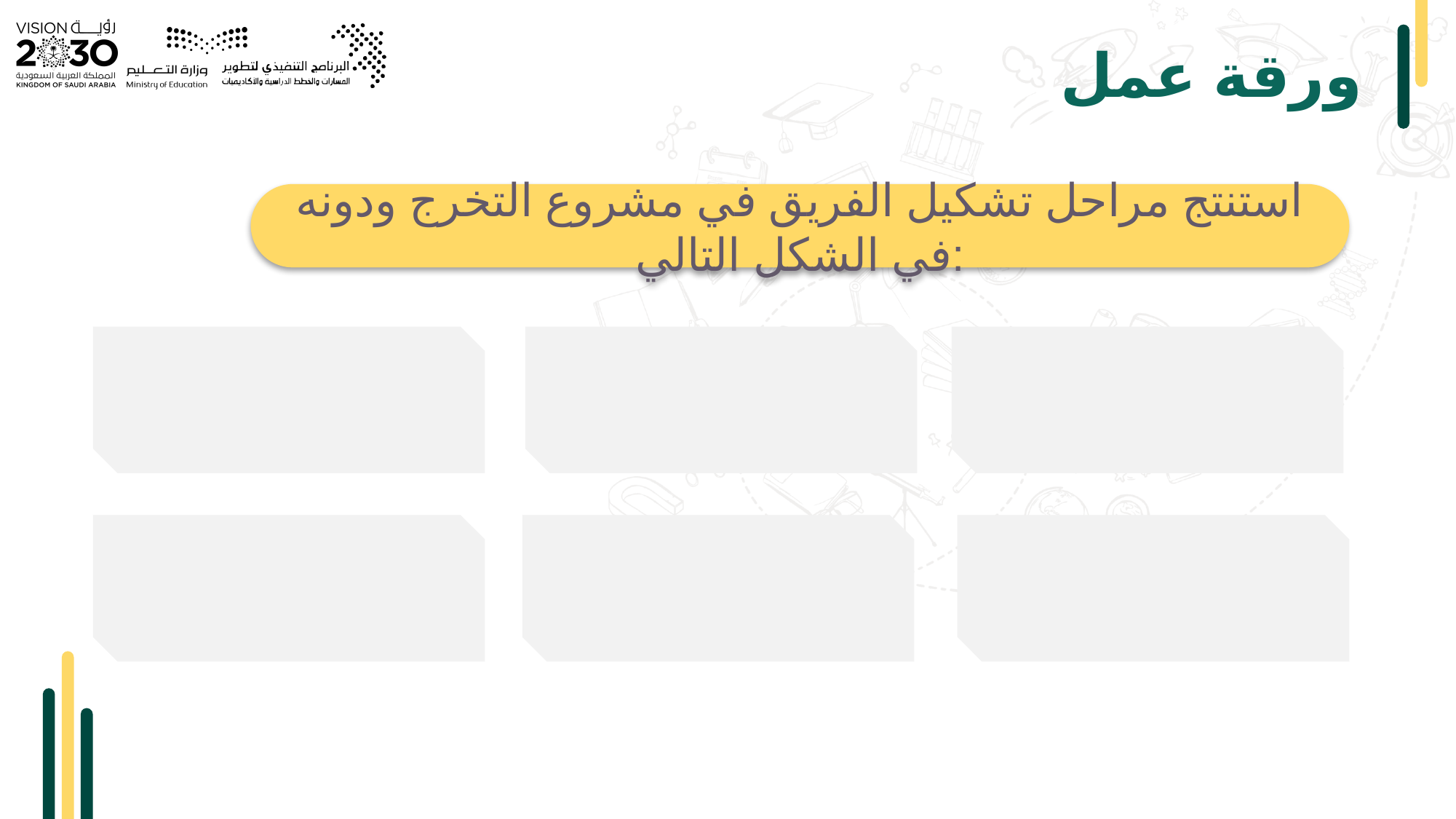

# ورقة عمل

استنتج مراحل تشكيل الفريق في مشروع التخرج ودونه في الشكل التالي: